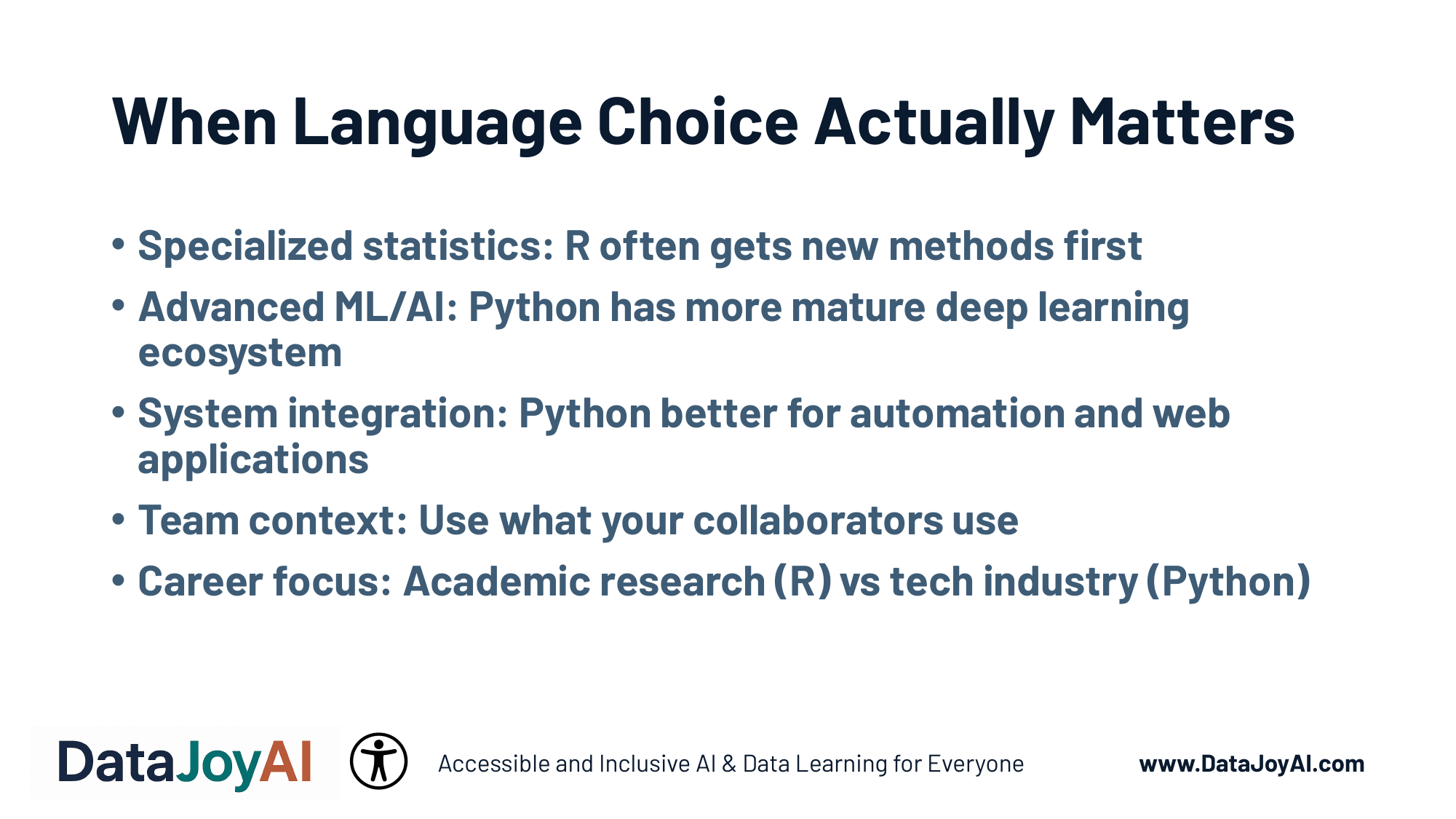

# When Language Choice Actually Matters
Specialized statistics: R often gets new methods first
Advanced ML/AI: Python has more mature deep learning ecosystem
System integration: Python better for automation and web applications
Team context: Use what your collaborators use
Career focus: Academic research (R) vs tech industry (Python)